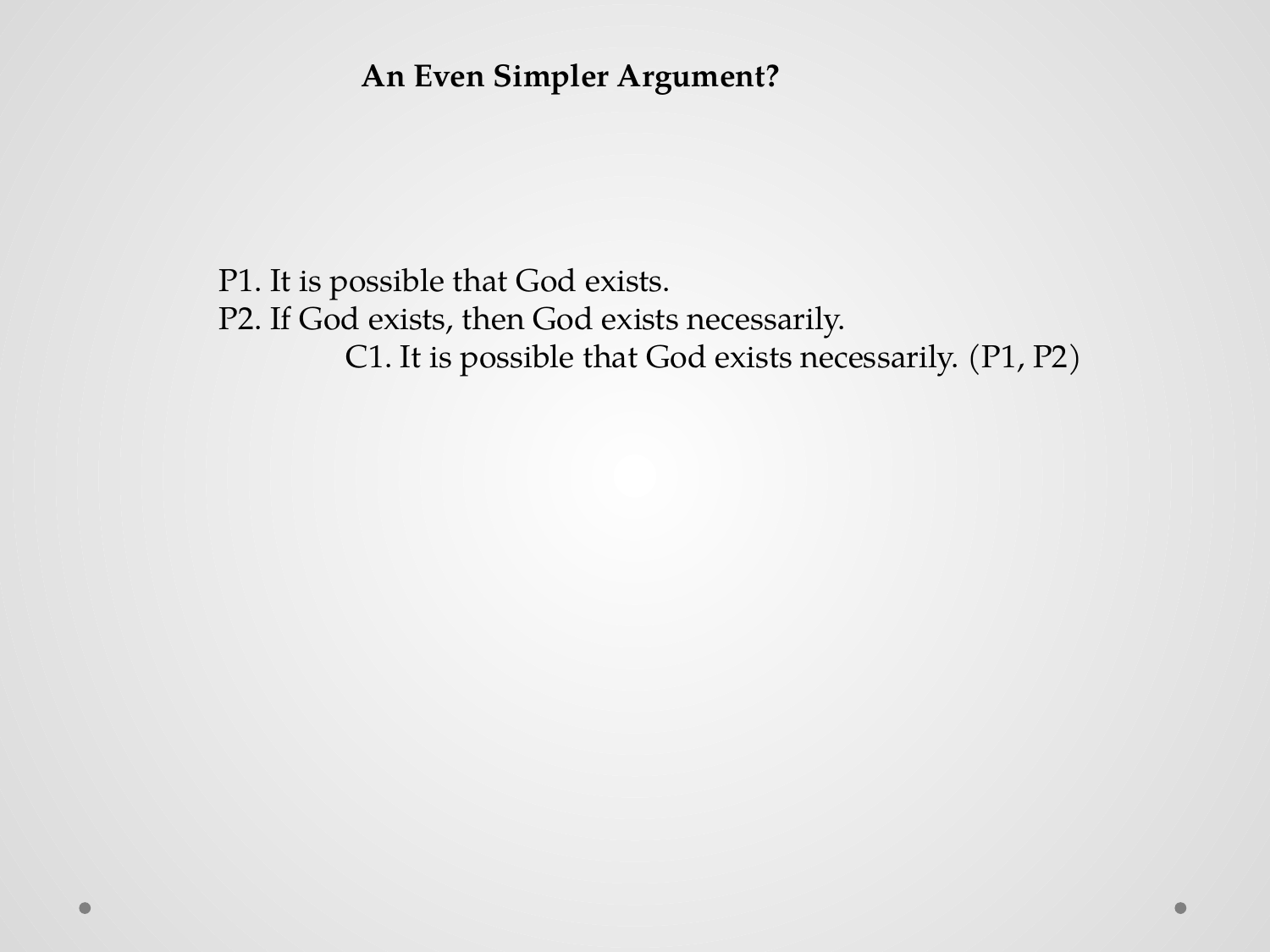

An Even Simpler Argument?
P1. It is possible that God exists.
P2. If God exists, then God exists necessarily.
	C1. It is possible that God exists necessarily. (P1, P2)